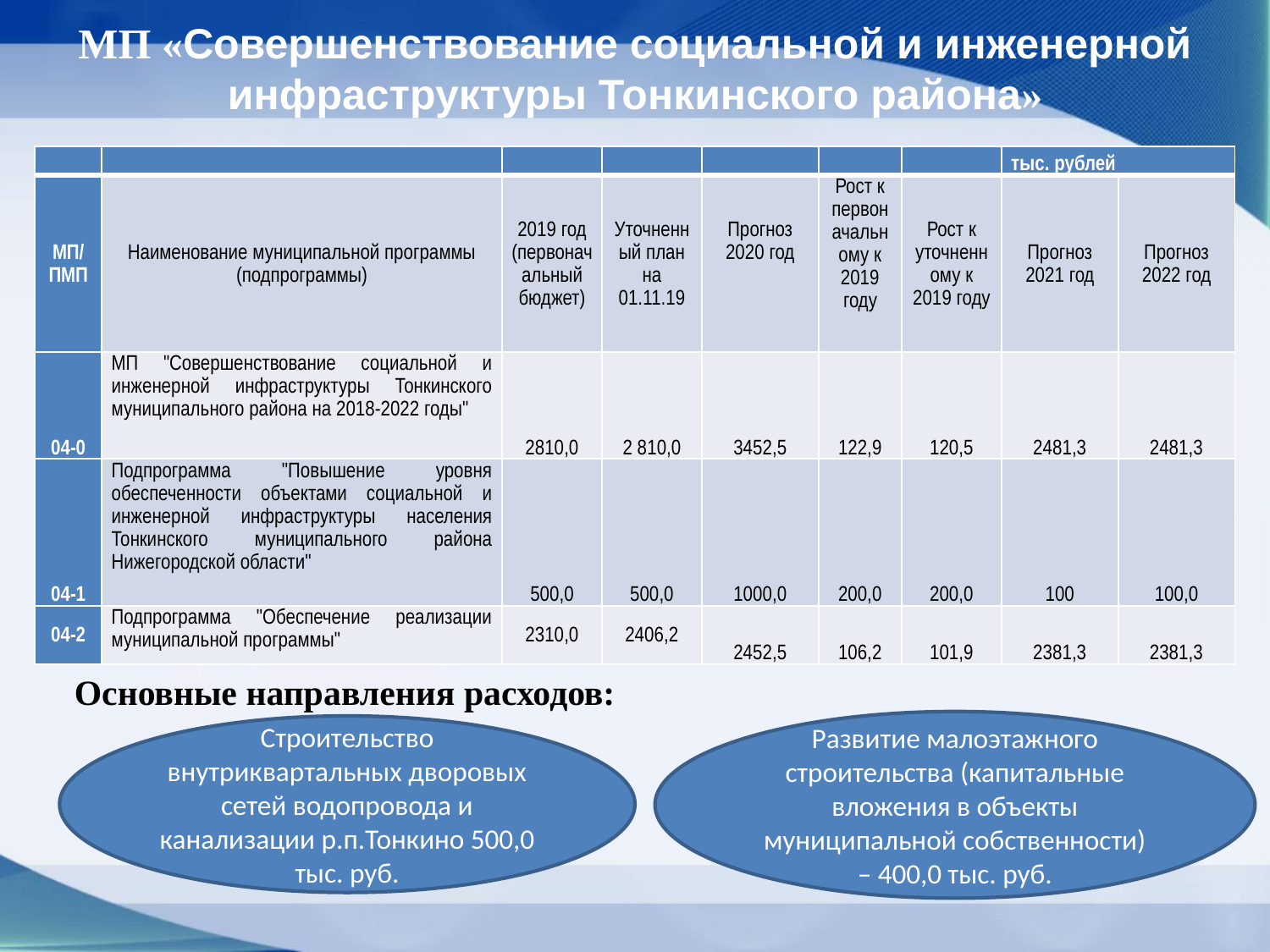

МП «Совершенствование социальной и инженерной инфраструктуры Тонкинского района»
|  |  |  |  |  |  |  | тыс. рублей |  |
| --- | --- | --- | --- | --- | --- | --- | --- | --- |
| МП/ПМП | Наименование муниципальной программы (подпрограммы) | 2019 год (первоначальный бюджет) | Уточненный план на 01.11.19 | Прогноз 2020 год | Рост к первоначальному к 2019 году | Рост к уточненному к 2019 году | Прогноз 2021 год | Прогноз 2022 год |
| 04-0 | МП "Совершенствование социальной и инженерной инфраструктуры Тонкинского муниципального района на 2018-2022 годы" | 2810,0 | 2 810,0 | 3452,5 | 122,9 | 120,5 | 2481,3 | 2481,3 |
| 04-1 | Подпрограмма "Повышение уровня обеспеченности объектами социальной и инженерной инфраструктуры населения Тонкинского муниципального района Нижегородской области" | 500,0 | 500,0 | 1000,0 | 200,0 | 200,0 | 100 | 100,0 |
| 04-2 | Подпрограмма "Обеспечение реализации муниципальной программы" | 2310,0 | 2406,2 | 2452,5 | 106,2 | 101,9 | 2381,3 | 2381,3 |
Основные направления расходов:

Развитие малоэтажного строительства (капитальные вложения в объекты муниципальной собственности) – 400,0 тыс. руб.
Строительство внутриквартальных дворовых сетей водопровода и канализации р.п.Тонкино 500,0 тыс. руб.